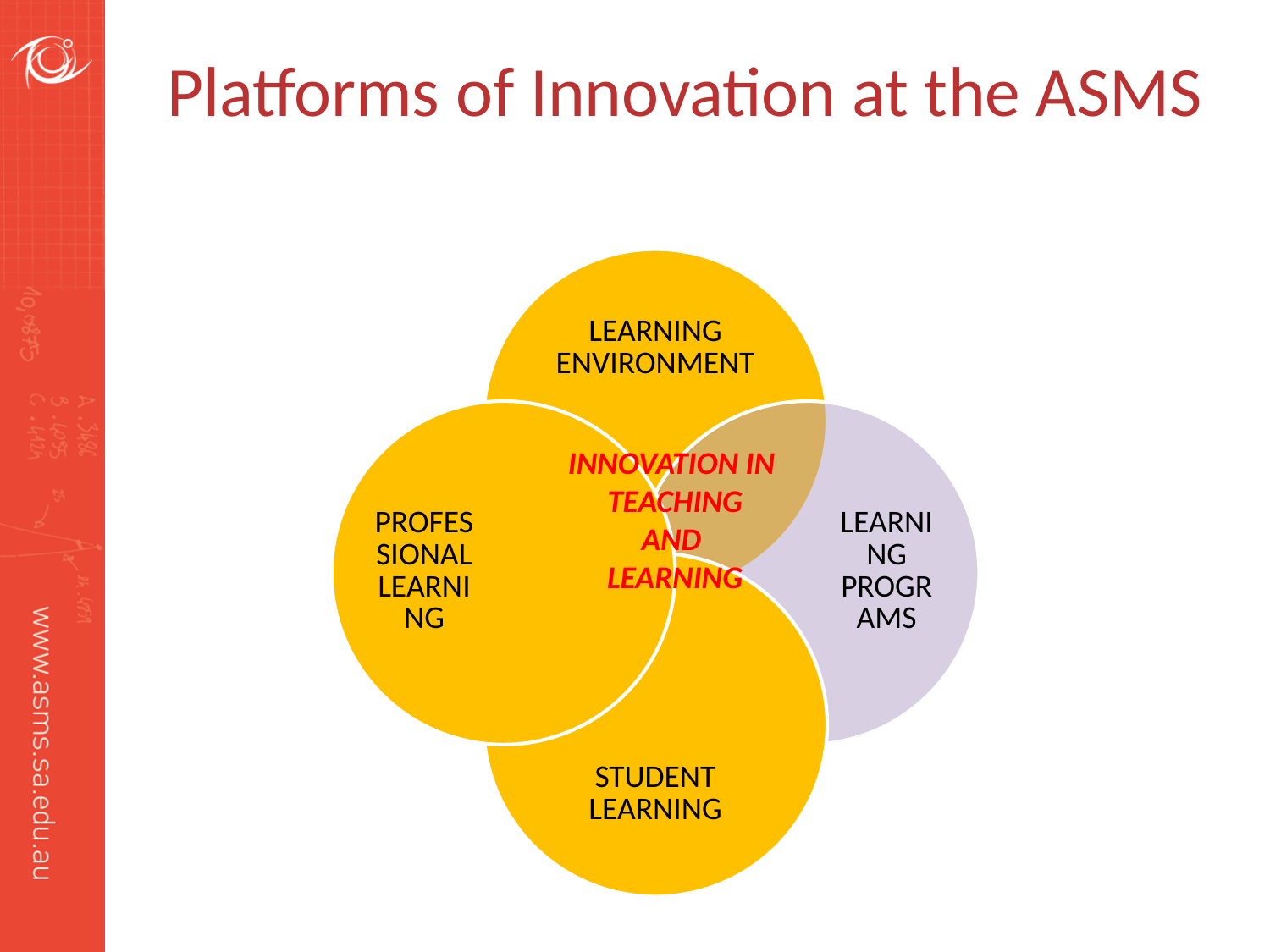

# Platforms of Innovation at the ASMS

LEARNING ENVIRONMENT
LEARNING PROGRAMS
STUDENT
LEARNING
PROFESSIONAL LEARNING
INNOVATION IN
TEACHING
AND
LEARNING